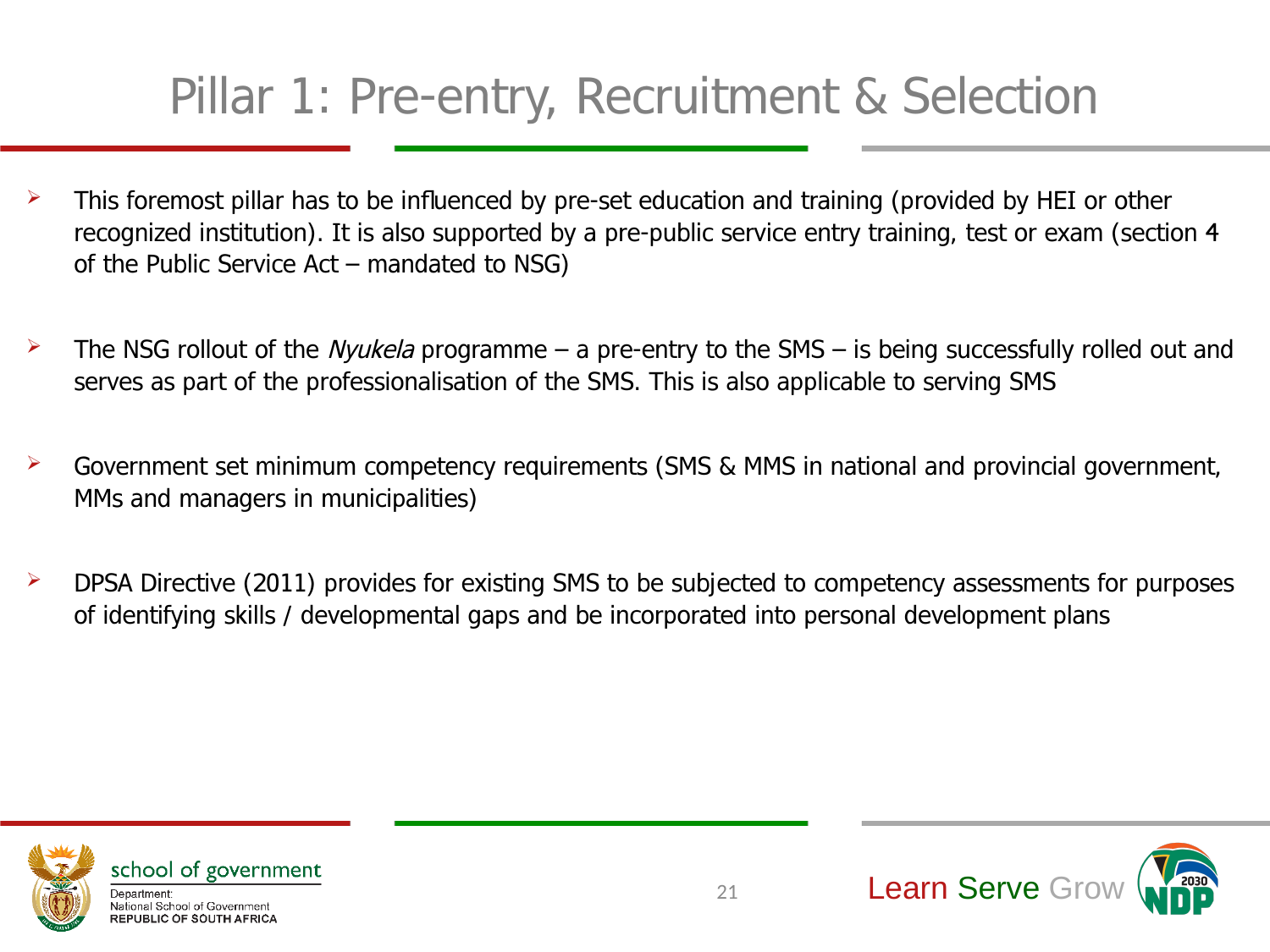

# Pillar 1: Pre-entry, Recruitment & Selection
This foremost pillar has to be influenced by pre-set education and training (provided by HEI or other recognized institution). It is also supported by a pre-public service entry training, test or exam (section 4 of the Public Service Act – mandated to NSG)

The NSG rollout of the Nyukela programme – a pre-entry to the SMS – is being successfully rolled out and serves as part of the professionalisation of the SMS. This is also applicable to serving SMS

Government set minimum competency requirements (SMS & MMS in national and provincial government, MMs and managers in municipalities)

DPSA Directive (2011) provides for existing SMS to be subjected to competency assessments for purposes of identifying skills / developmental gaps and be incorporated into personal development plans
21